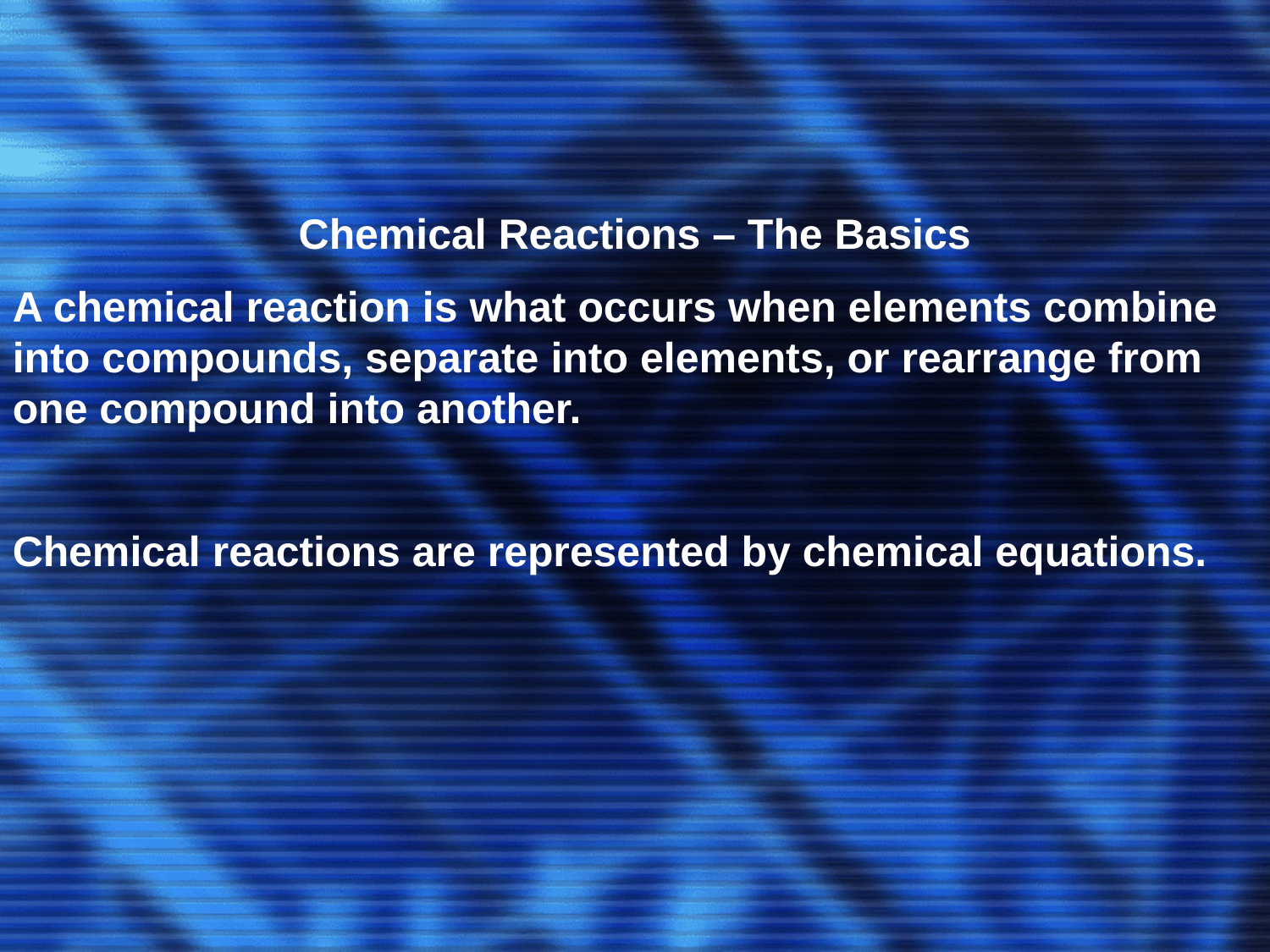

Chemical Reactions – The Basics
A chemical reaction is what occurs when elements combine into compounds, separate into elements, or rearrange from one compound into another.

Chemical reactions are represented by chemical equations.